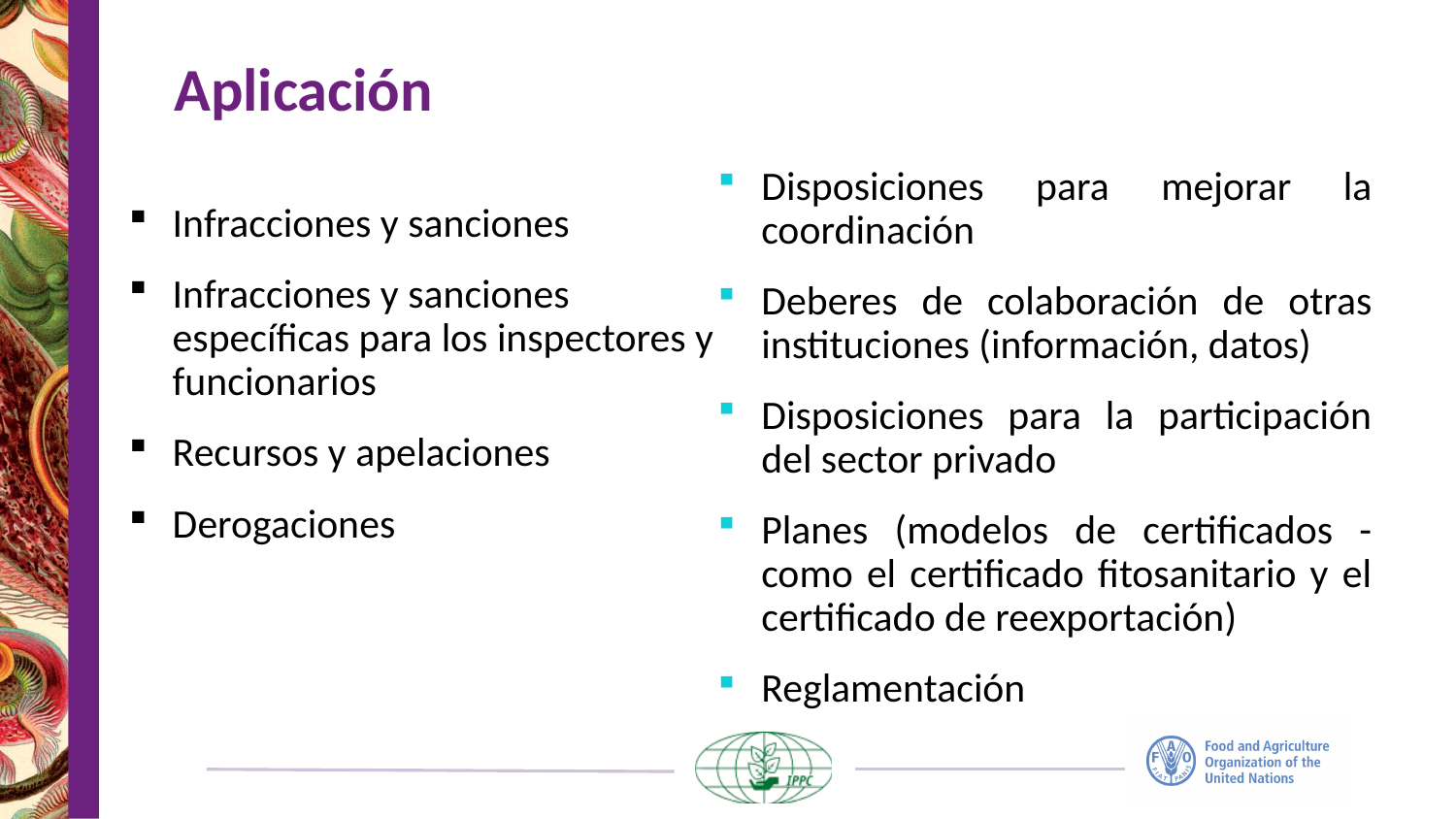

# Aplicación
Disposiciones para mejorar la coordinación
Deberes de colaboración de otras instituciones (información, datos)
Disposiciones para la participación del sector privado
Planes (modelos de certificados - como el certificado fitosanitario y el certificado de reexportación)
Reglamentación

Infracciones y sanciones
Infracciones y sanciones específicas para los inspectores y funcionarios
Recursos y apelaciones
Derogaciones